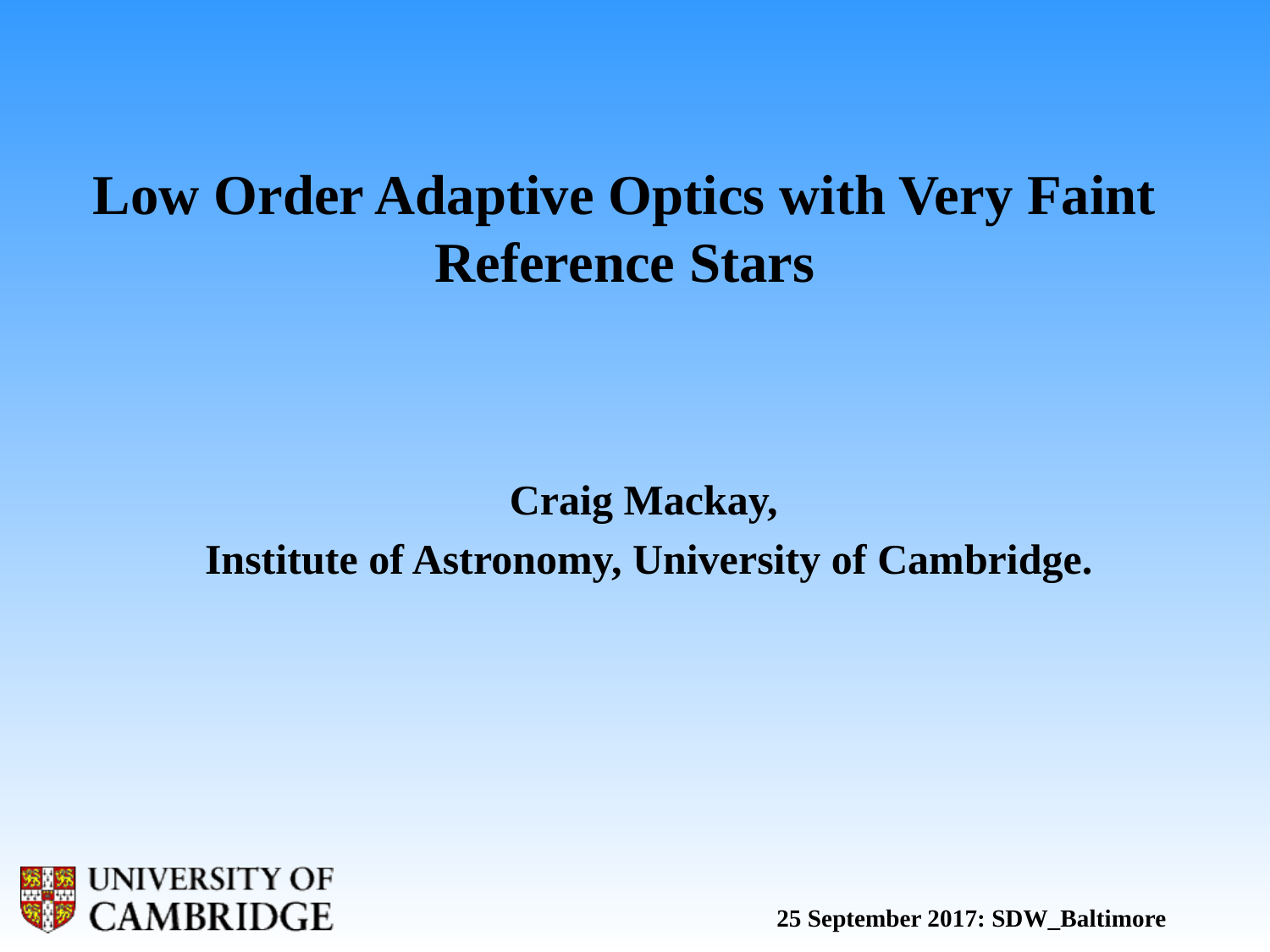

# Low Order Adaptive Optics with Very Faint Reference Stars

Craig Mackay,
Institute of Astronomy, University of Cambridge.
25 September 2017: SDW_Baltimore